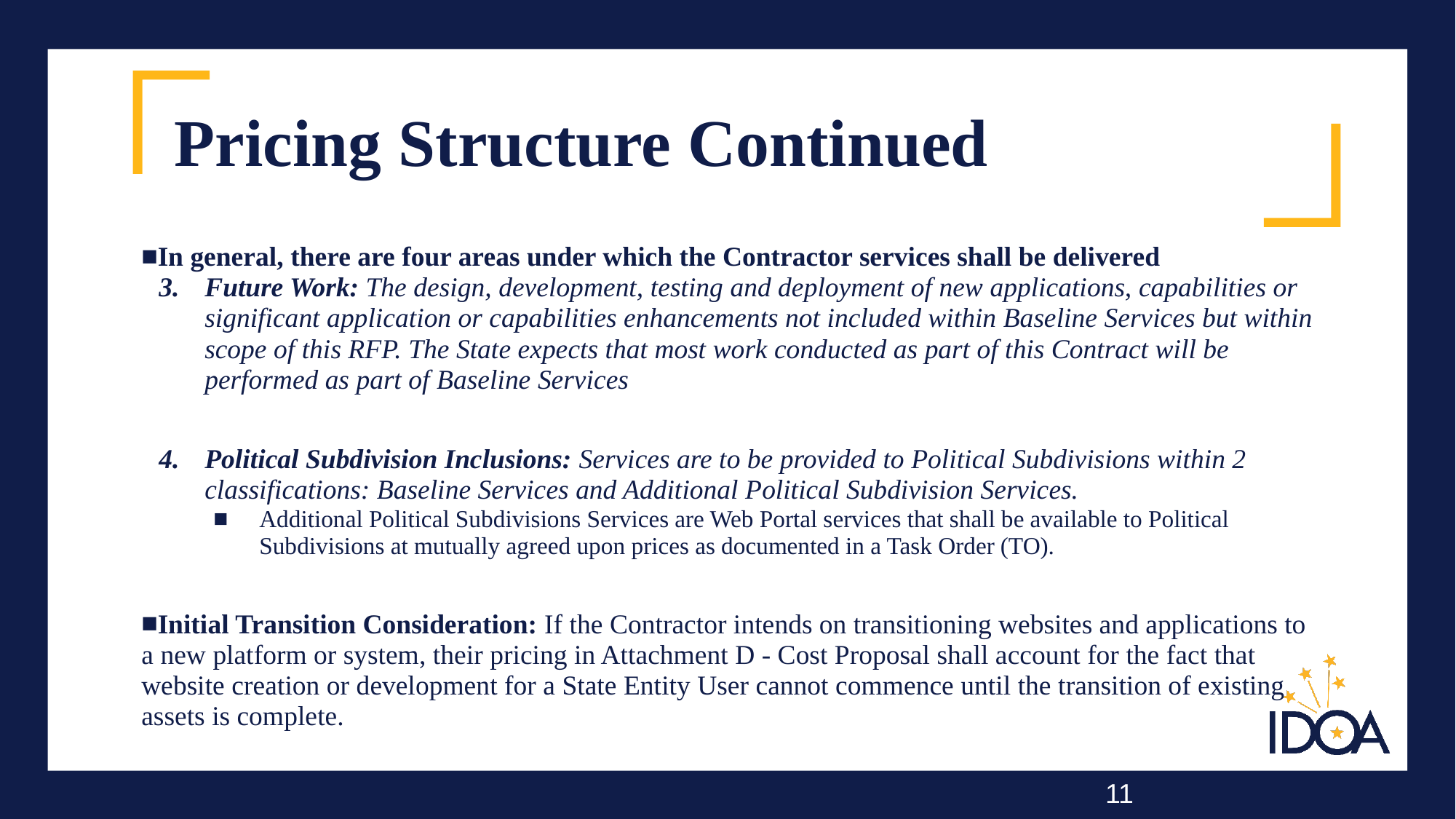

# Pricing Structure Continued

In general, there are four areas under which the Contractor services shall be delivered
Future Work: The design, development, testing and deployment of new applications, capabilities or significant application or capabilities enhancements not included within Baseline Services but within scope of this RFP. The State expects that most work conducted as part of this Contract will be performed as part of Baseline Services

Political Subdivision Inclusions: Services are to be provided to Political Subdivisions within 2 classifications: Baseline Services and Additional Political Subdivision Services.
Additional Political Subdivisions Services are Web Portal services that shall be available to Political Subdivisions at mutually agreed upon prices as documented in a Task Order (TO).

Initial Transition Consideration: If the Contractor intends on transitioning websites and applications to a new platform or system, their pricing in Attachment D - Cost Proposal shall account for the fact that website creation or development for a State Entity User cannot commence until the transition of existing assets is complete.

11